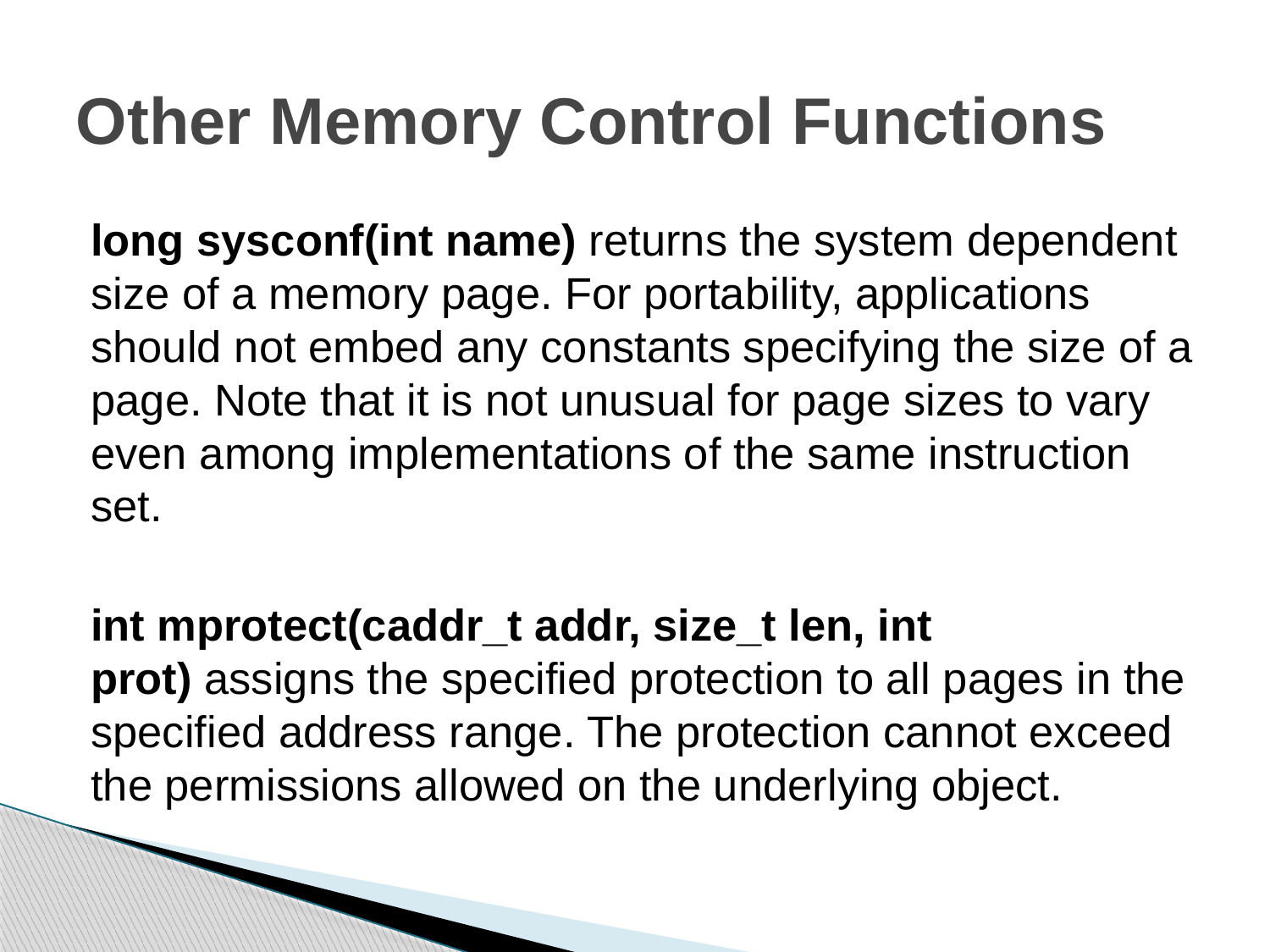

# Other Memory Control Functions
long sysconf(int name) returns the system dependent size of a memory page. For portability, applications should not embed any constants specifying the size of a page. Note that it is not unusual for page sizes to vary even among implementations of the same instruction set.

int mprotect(caddr_t addr, size_t len, int prot) assigns the specified protection to all pages in the specified address range. The protection cannot exceed the permissions allowed on the underlying object.